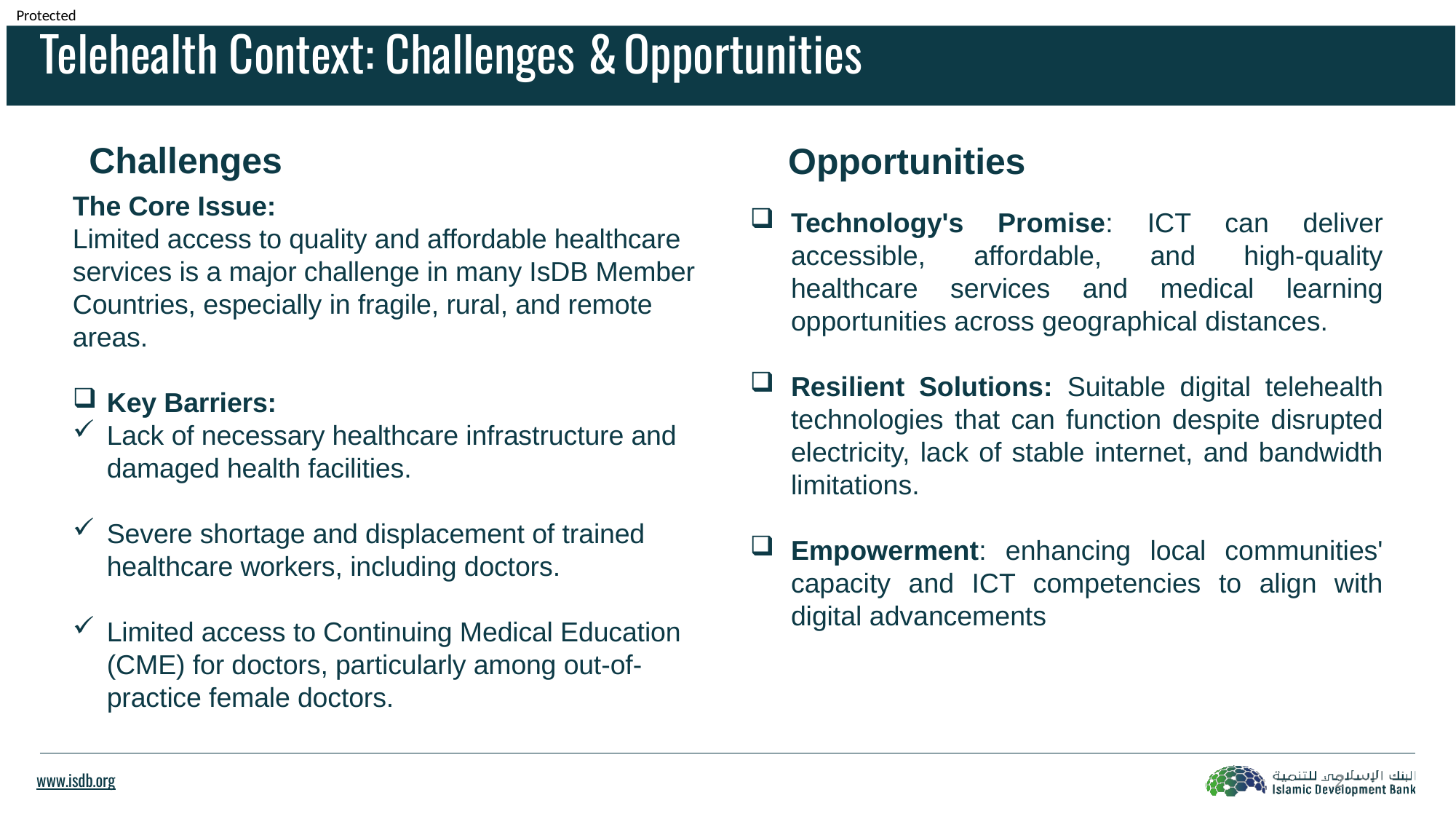

Protected
   Telehealth Context: Challenges  & Opportunities
Challenges
Opportunities
The Core Issue:
Limited access to quality and affordable healthcare services is a major challenge in many IsDB Member Countries, especially in fragile, rural, and remote areas.

Key Barriers:
Lack of necessary healthcare infrastructure and damaged health facilities.

Severe shortage and displacement of trained healthcare workers, including doctors.

Limited access to Continuing Medical Education (CME) for doctors, particularly among out-of-practice female doctors.

Technology's Promise: ICT can deliver accessible, affordable, and high-quality healthcare services and medical learning opportunities across geographical distances.

Resilient Solutions: Suitable digital telehealth technologies that can function despite disrupted electricity, lack of stable internet, and bandwidth limitations.

Empowerment: enhancing local communities' capacity and ICT competencies to align with digital advancements

# Challenges & Opportunities

2
www.isdb.org